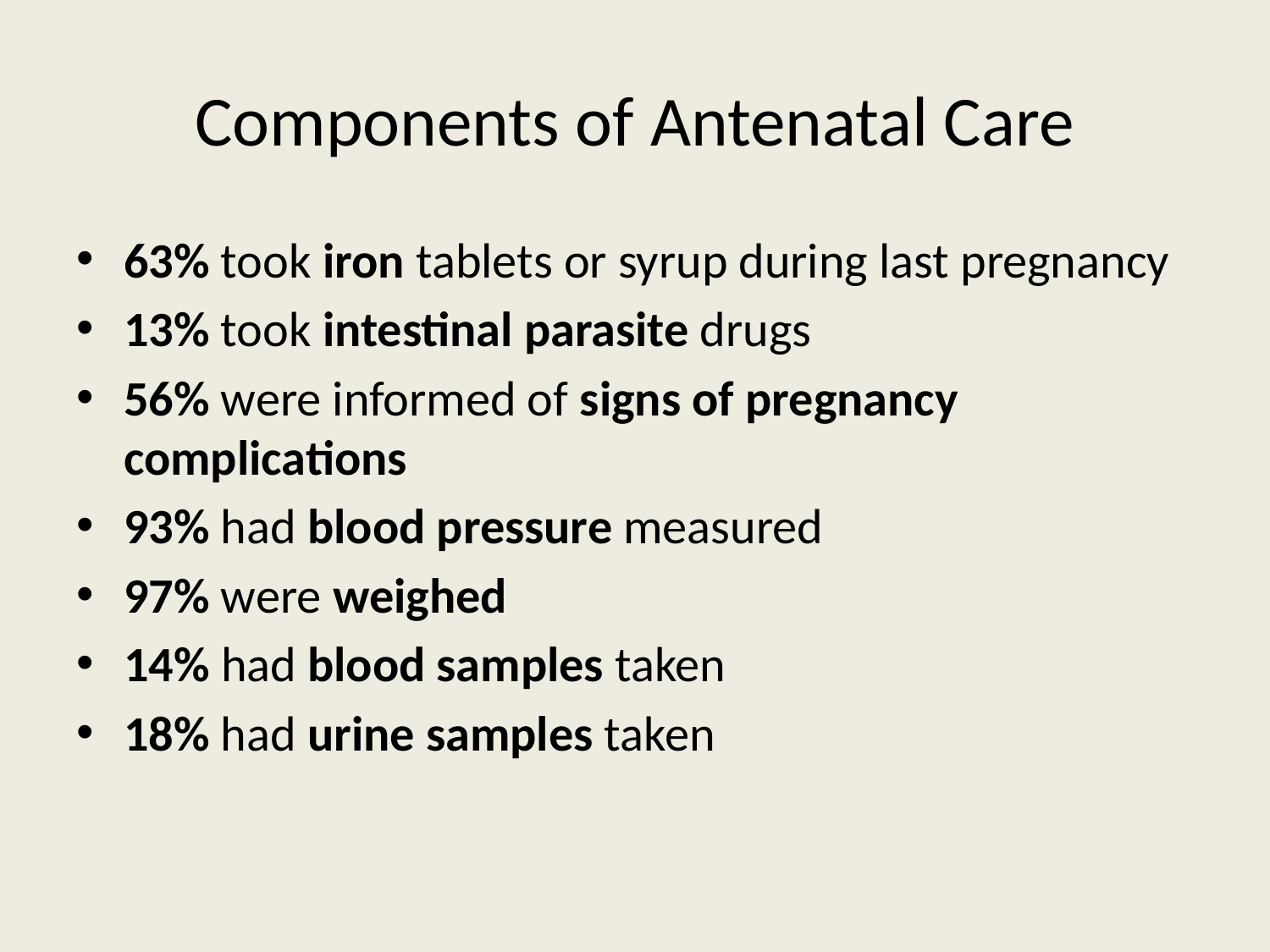

# Components of Antenatal Care
63% took iron tablets or syrup during last pregnancy
13% took intestinal parasite drugs
56% were informed of signs of pregnancy complications
93% had blood pressure measured
97% were weighed
14% had blood samples taken
18% had urine samples taken